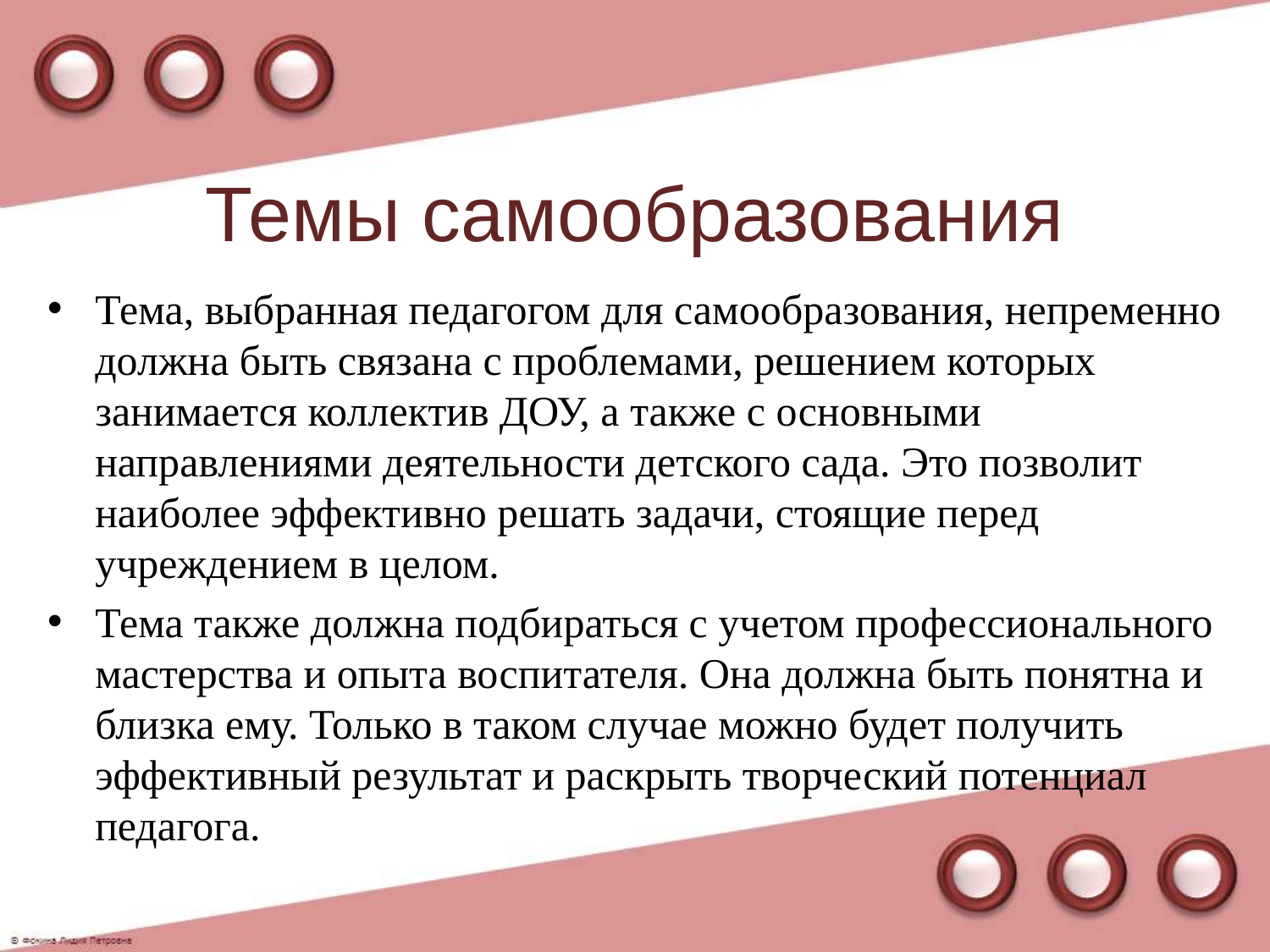

# Темы самообразования
Тема, выбранная педагогом для самообразования, непременно должна быть связана с проблемами, решением которых занимается коллектив ДОУ, а также с основными направлениями деятельности детского сада. Это позволит наиболее эффективно решать задачи, стоящие перед учреждением в целом.
Тема также должна подбираться с учетом профессионального мастерства и опыта воспитателя. Она должна быть понятна и близка ему. Только в таком случае можно будет получить эффективный результат и раскрыть творческий потенциал педагога.